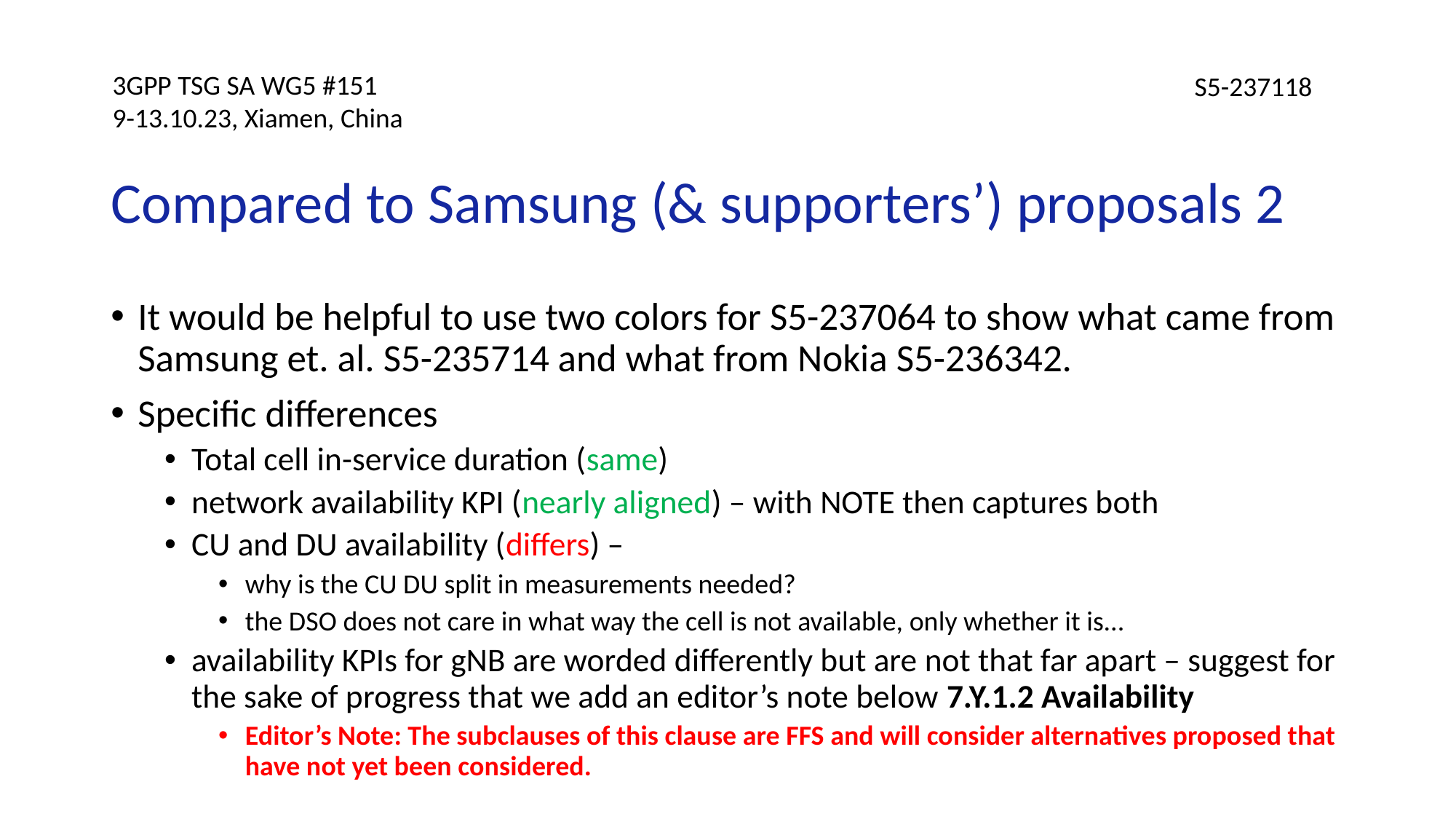

# Compared to Samsung (& supporters’) proposals 2
It would be helpful to use two colors for S5-237064 to show what came from Samsung et. al. S5-235714 and what from Nokia S5-236342.
Specific differences
Total cell in-service duration (same)
network availability KPI (nearly aligned) – with NOTE then captures both
CU and DU availability (differs) –
why is the CU DU split in measurements needed?
the DSO does not care in what way the cell is not available, only whether it is...
availability KPIs for gNB are worded differently but are not that far apart – suggest for the sake of progress that we add an editor’s note below 7.Y.1.2 Availability
Editor’s Note: The subclauses of this clause are FFS and will consider alternatives proposed that have not yet been considered.